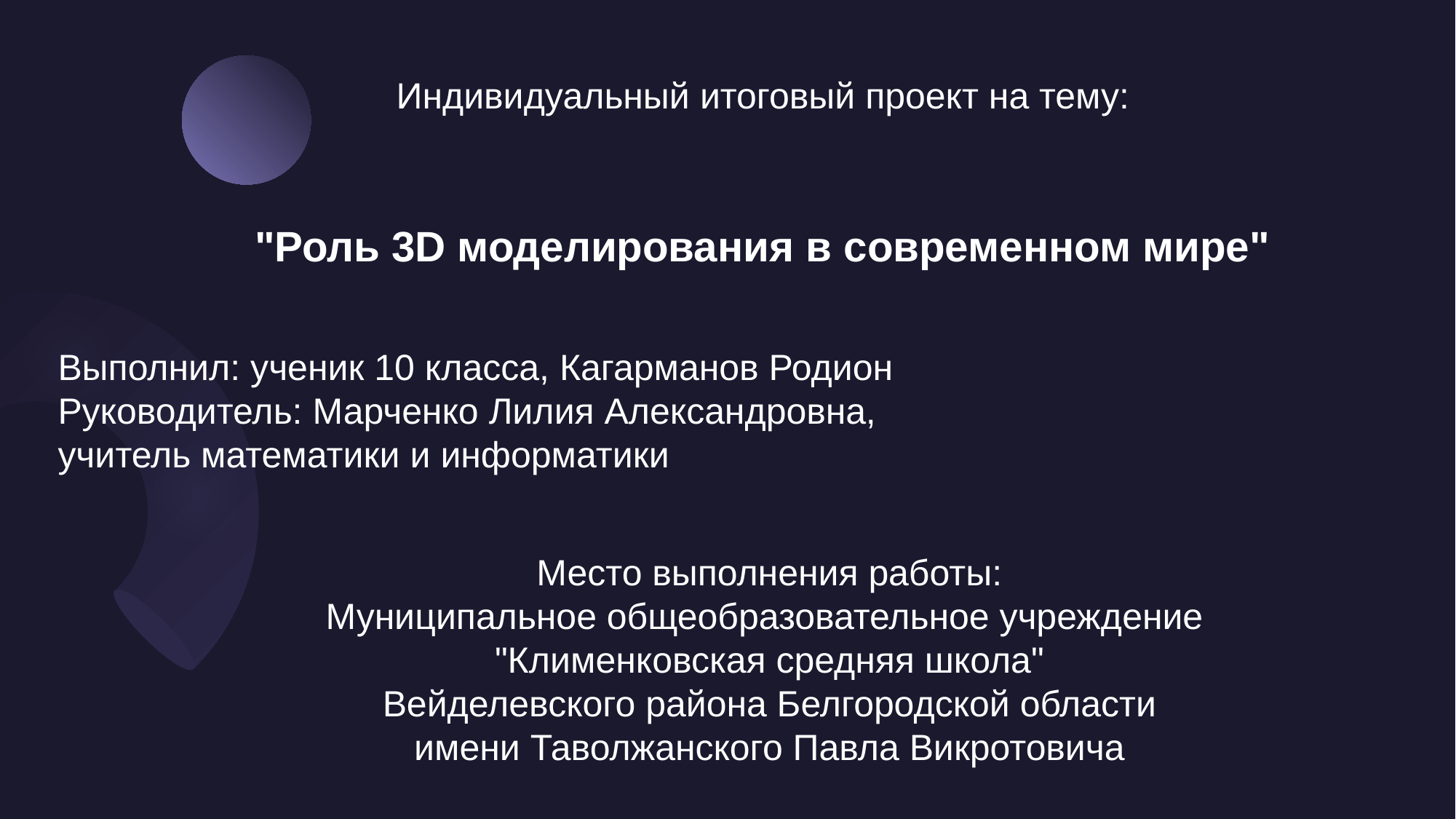

Индивидуальный итоговый проект на тему:

"Роль 3D моделирования в современном мире"

Выполнил: ученик 10 класса, Кагарманов Родион
Руководитель: Марченко Лилия Александровна,
учитель математики и информатики

Место выполнения работы:
Муниципальное общеобразовательное учреждение
"Клименковская средняя школа"
Вейделевского района Белгородской области
имени Таволжанского Павла Викротовича